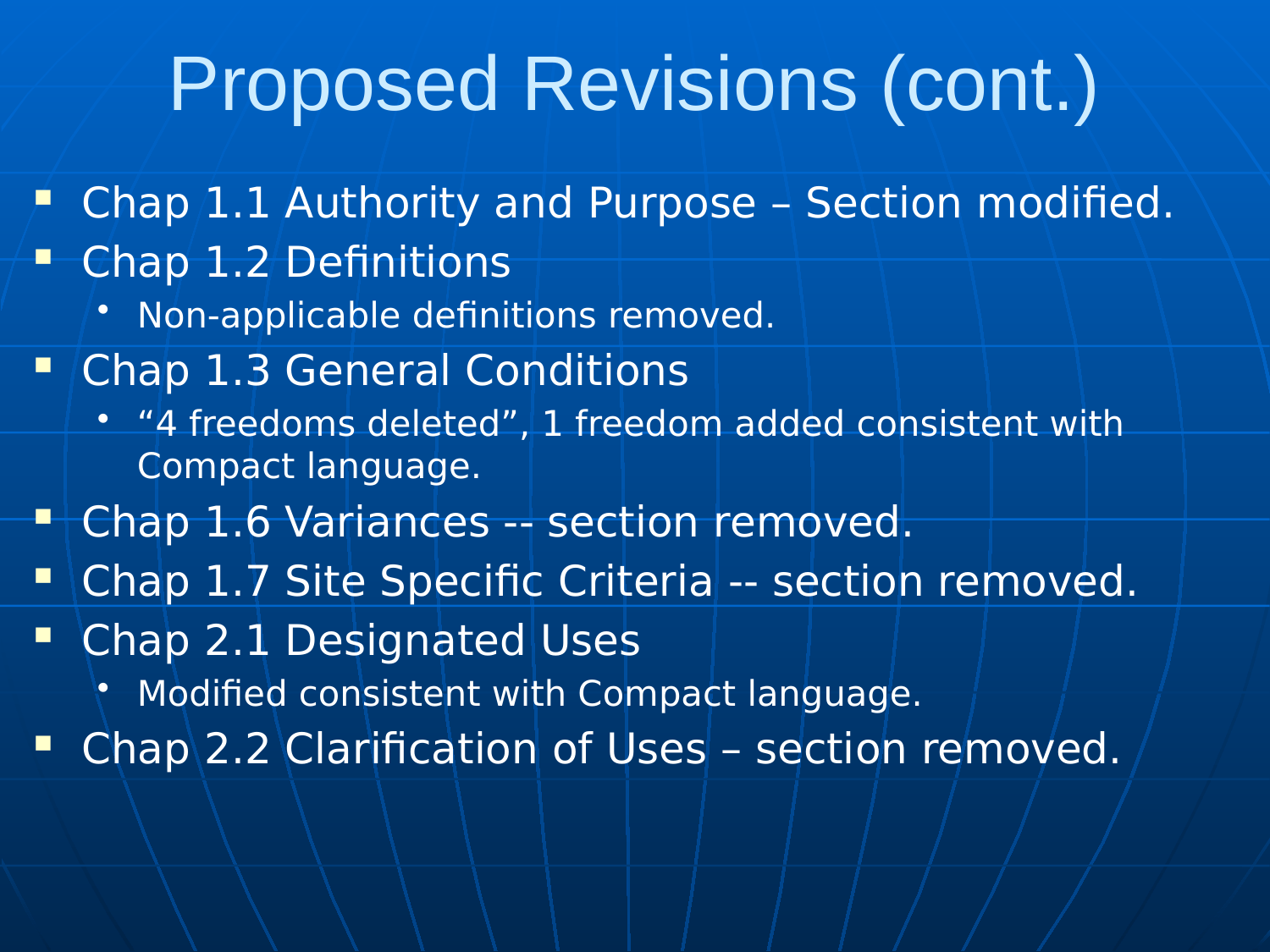

# Proposed Revisions (cont.)
Chap 1.1 Authority and Purpose – Section modified.
Chap 1.2 Definitions
Non-applicable definitions removed.
Chap 1.3 General Conditions
“4 freedoms deleted”, 1 freedom added consistent with Compact language.
Chap 1.6 Variances -- section removed.
Chap 1.7 Site Specific Criteria -- section removed.
Chap 2.1 Designated Uses
Modified consistent with Compact language.
Chap 2.2 Clarification of Uses – section removed.